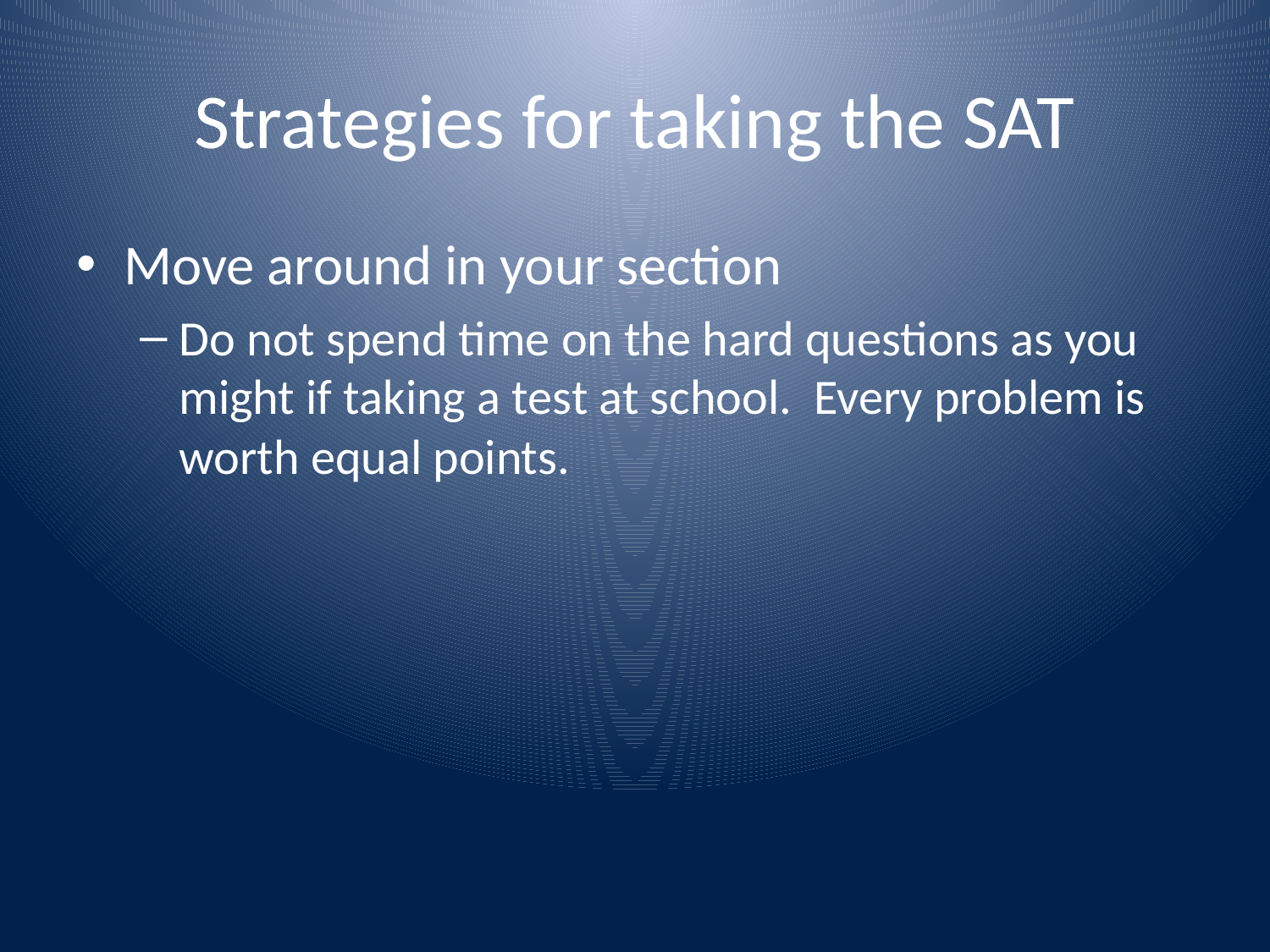

# Strategies for taking the SAT
Move around in your section
Do not spend time on the hard questions as you might if taking a test at school.  Every problem is worth equal points.